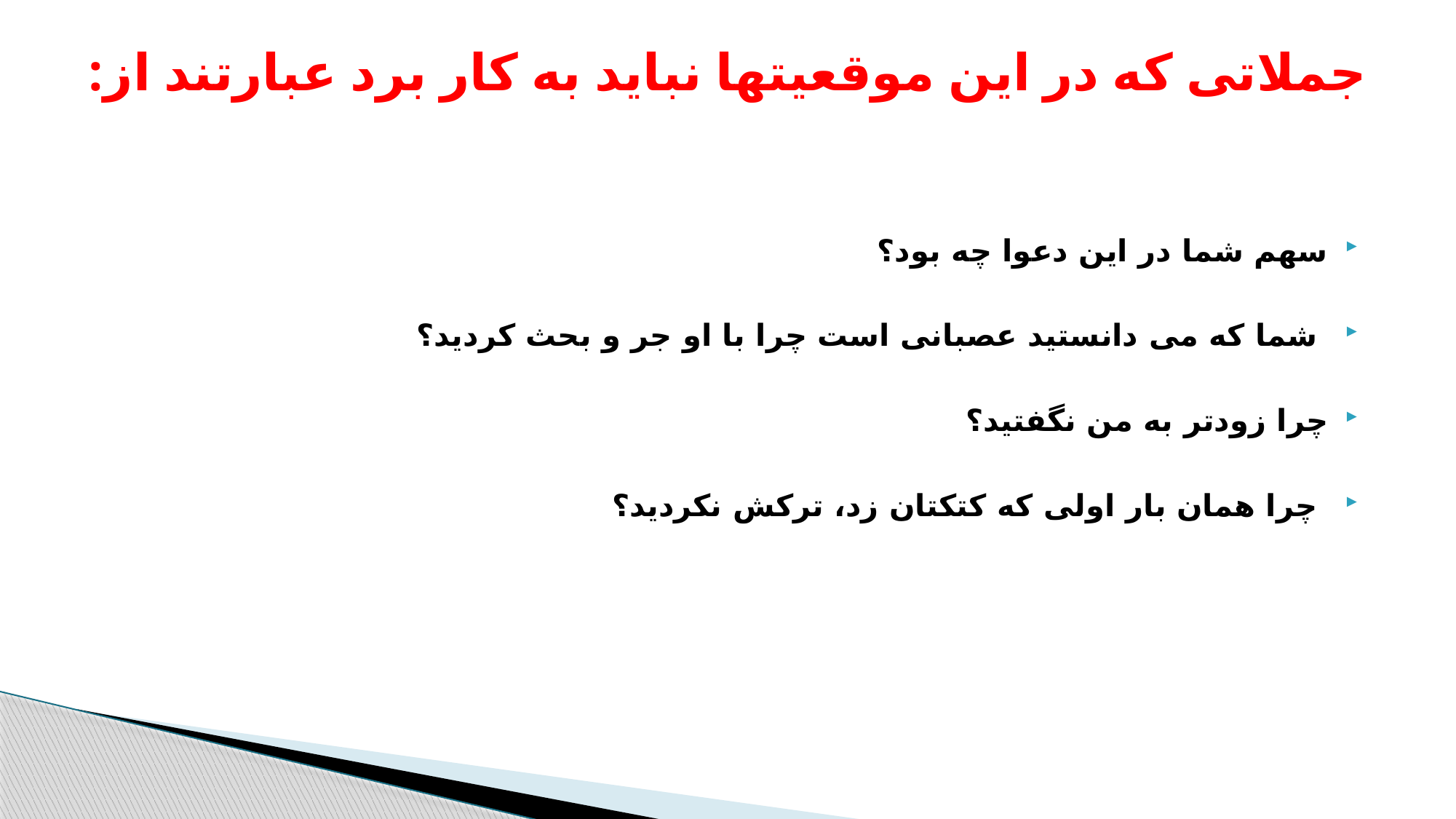

# جملاتی که در این موقعیتها نباید به کار برد عبارتند از:
سهم شما در این دعوا چه بود؟

 شما که می دانستید عصبانی است چرا با او جر و بحث کردید؟

چرا زودتر به من نگفتید؟

 چرا همان بار اولی که کتکتان زد، ترکش نکردید؟